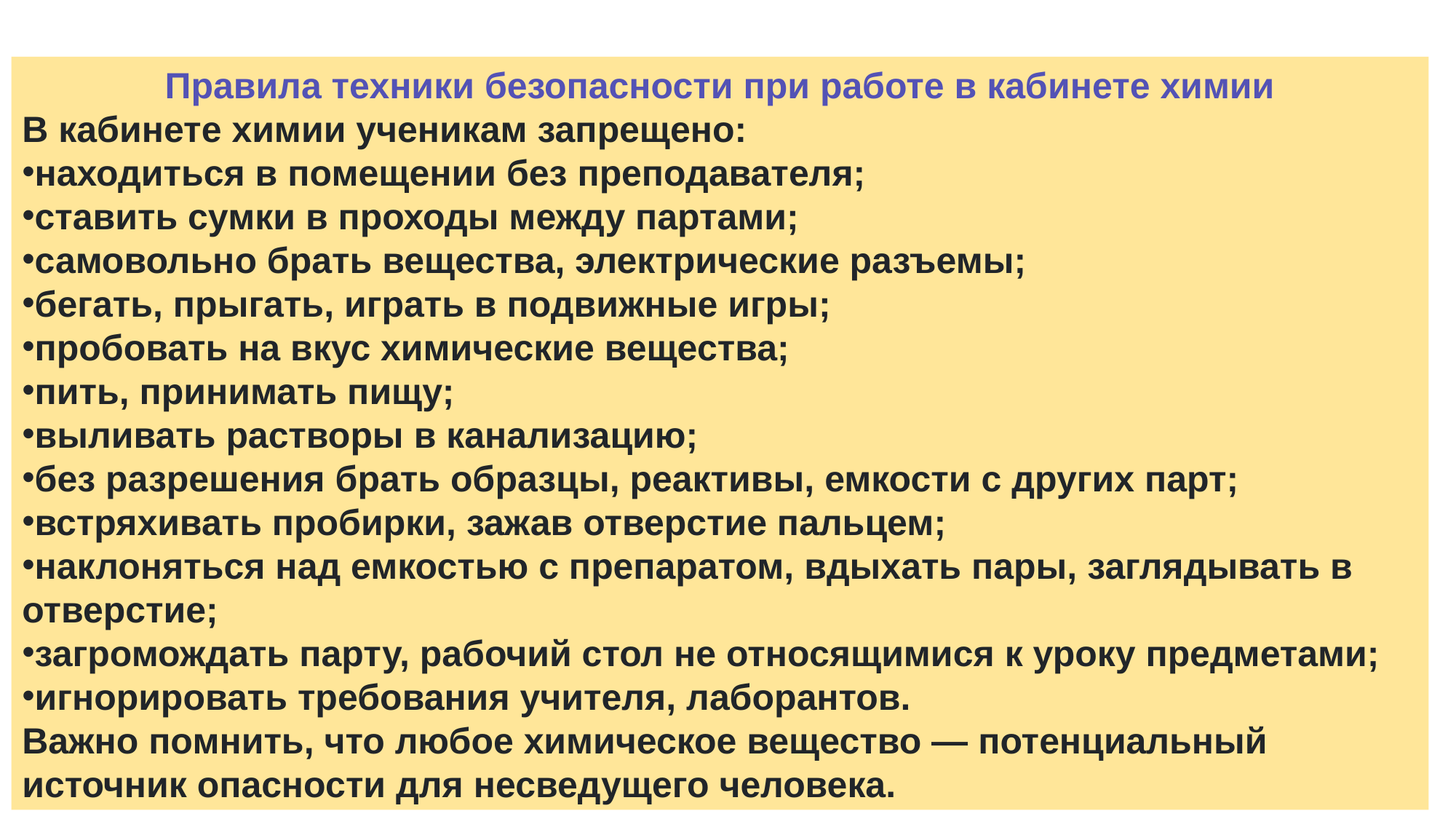

Правила техники безопасности при работе в кабинете химии
В кабинете химии ученикам запрещено:
находиться в помещении без преподавателя;
ставить сумки в проходы между партами;
самовольно брать вещества, электрические разъемы;
бегать, прыгать, играть в подвижные игры;
пробовать на вкус химические вещества;
пить, принимать пищу;
выливать растворы в канализацию;
без разрешения брать образцы, реактивы, емкости с других парт;
встряхивать пробирки, зажав отверстие пальцем;
наклоняться над емкостью с препаратом, вдыхать пары, заглядывать в отверстие;
загромождать парту, рабочий стол не относящимися к уроку предметами;
игнорировать требования учителя, лаборантов.
Важно помнить, что любое химическое вещество — потенциальный источник опасности для несведущего человека.